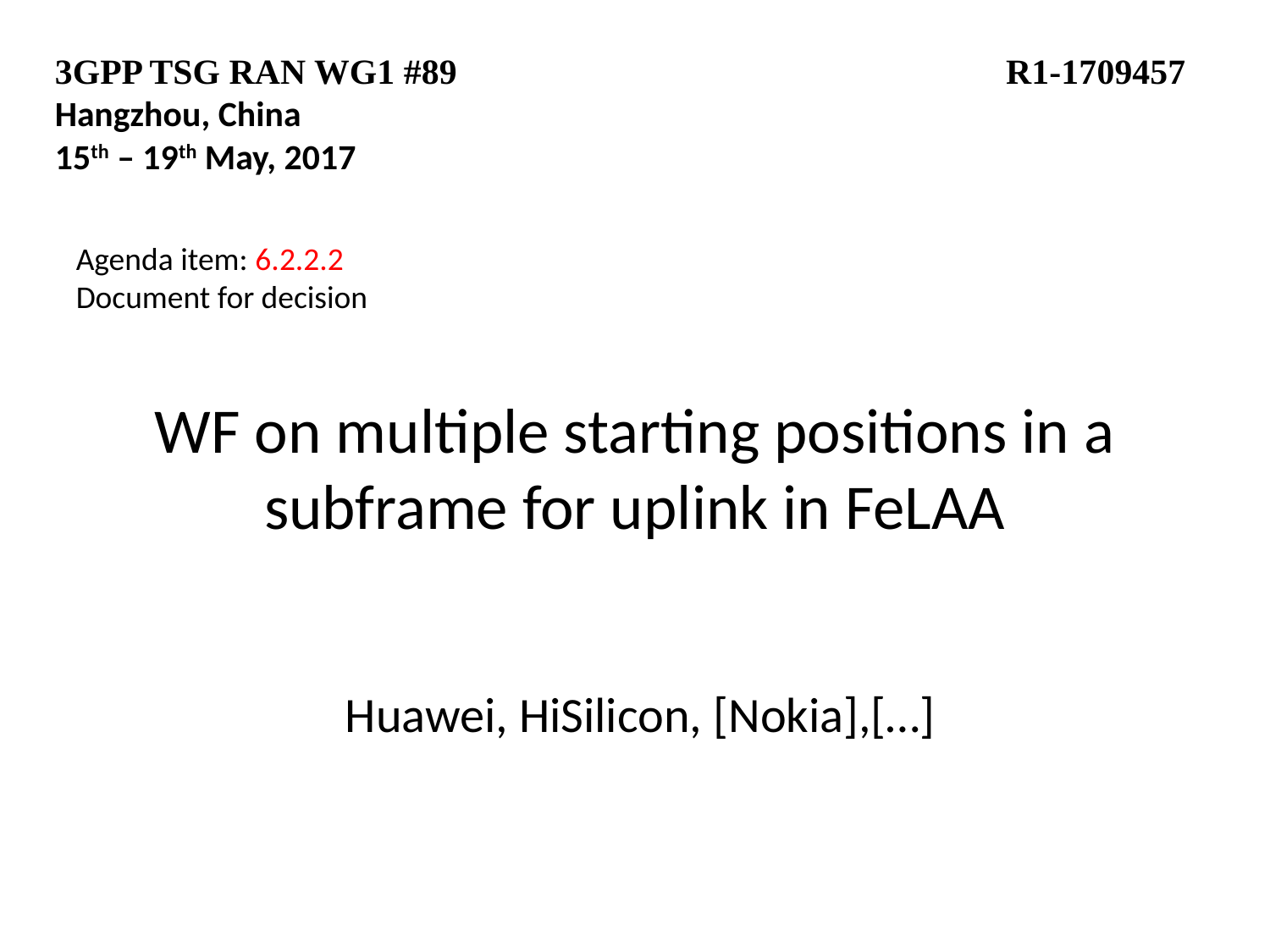

3GPP TSG RAN WG1 #89				       R1-1709457 Hangzhou, China
15th – 19th May, 2017
Agenda item: 6.2.2.2
Document for decision
# WF on multiple starting positions in a subframe for uplink in FeLAA
Huawei, HiSilicon, [Nokia],[…]